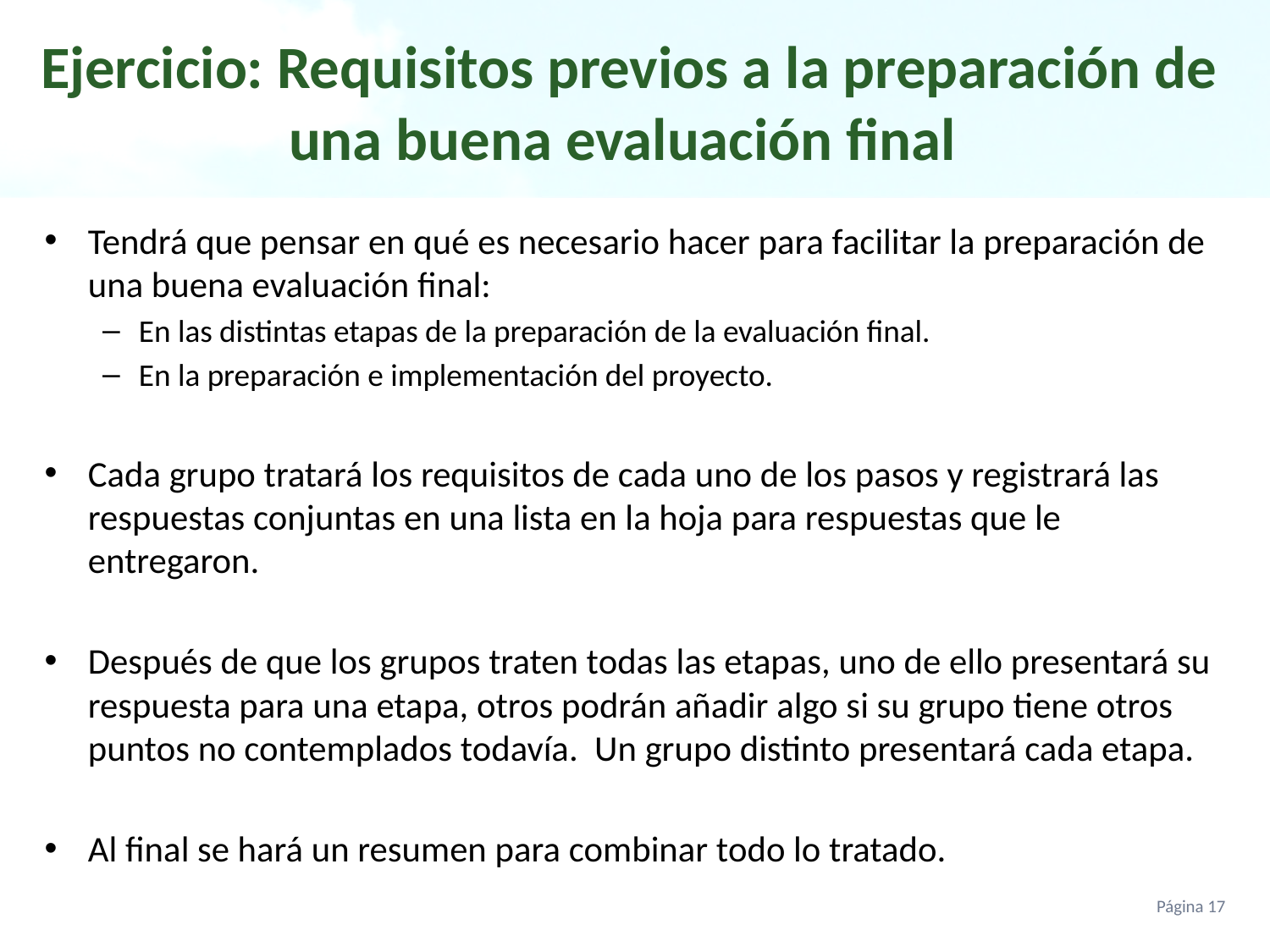

Ejercicio: Requisitos previos a la preparación de una buena evaluación final
Tendrá que pensar en qué es necesario hacer para facilitar la preparación de una buena evaluación final:
En las distintas etapas de la preparación de la evaluación final.
En la preparación e implementación del proyecto.

Cada grupo tratará los requisitos de cada uno de los pasos y registrará las respuestas conjuntas en una lista en la hoja para respuestas que le entregaron.

Después de que los grupos traten todas las etapas, uno de ello presentará su respuesta para una etapa, otros podrán añadir algo si su grupo tiene otros puntos no contemplados todavía.  Un grupo distinto presentará cada etapa.

Al final se hará un resumen para combinar todo lo tratado.